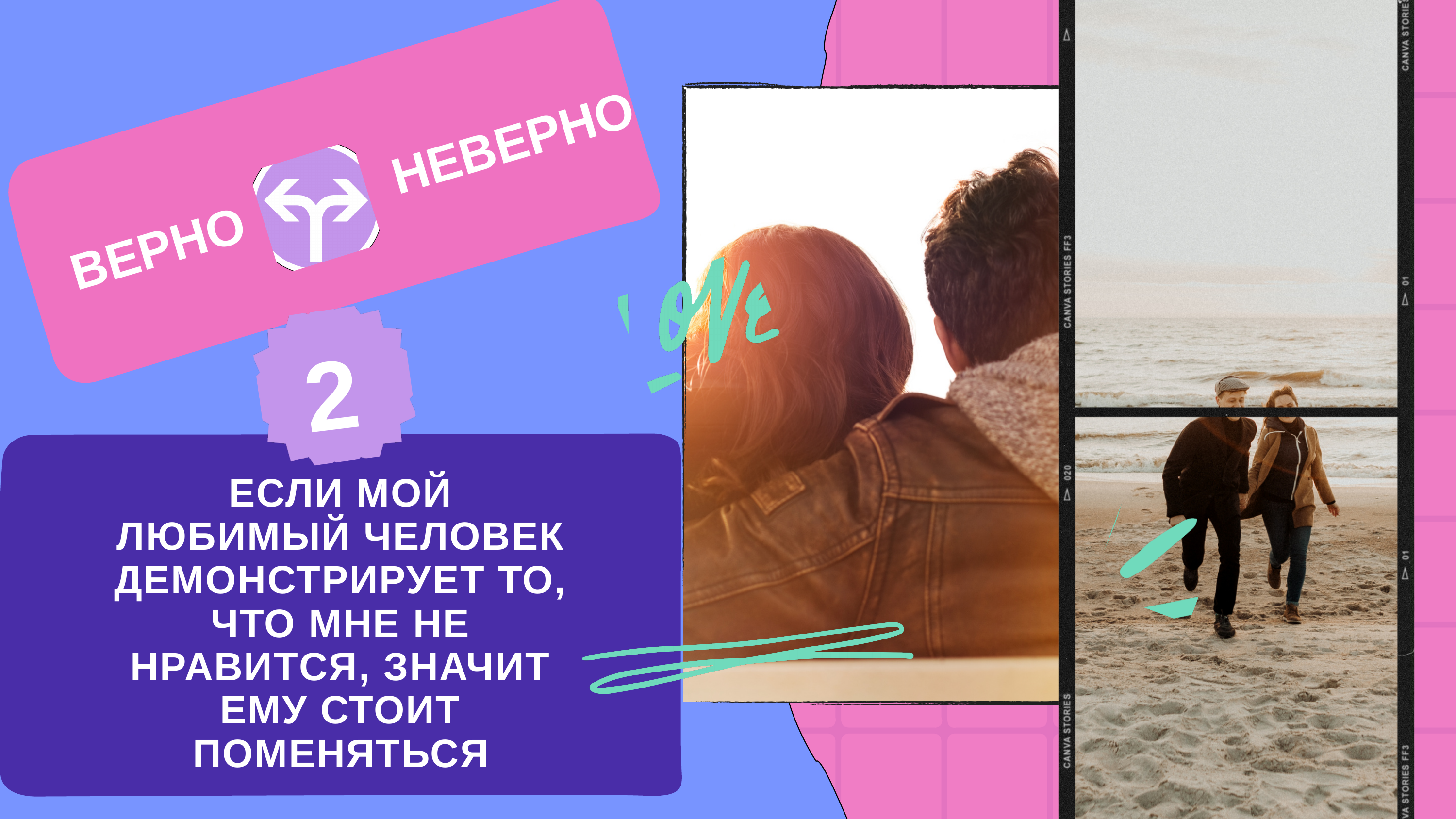

НЕВЕРНО

ВЕРНО

2

ЕСЛИ МОЙ ЛЮБИМЫЙ ЧЕЛОВЕК ДЕМОНСТРИРУЕТ ТО, ЧТО МНЕ НЕ НРАВИТСЯ, ЗНАЧИТ ЕМУ СТОИТ ПОМЕНЯТЬСЯ